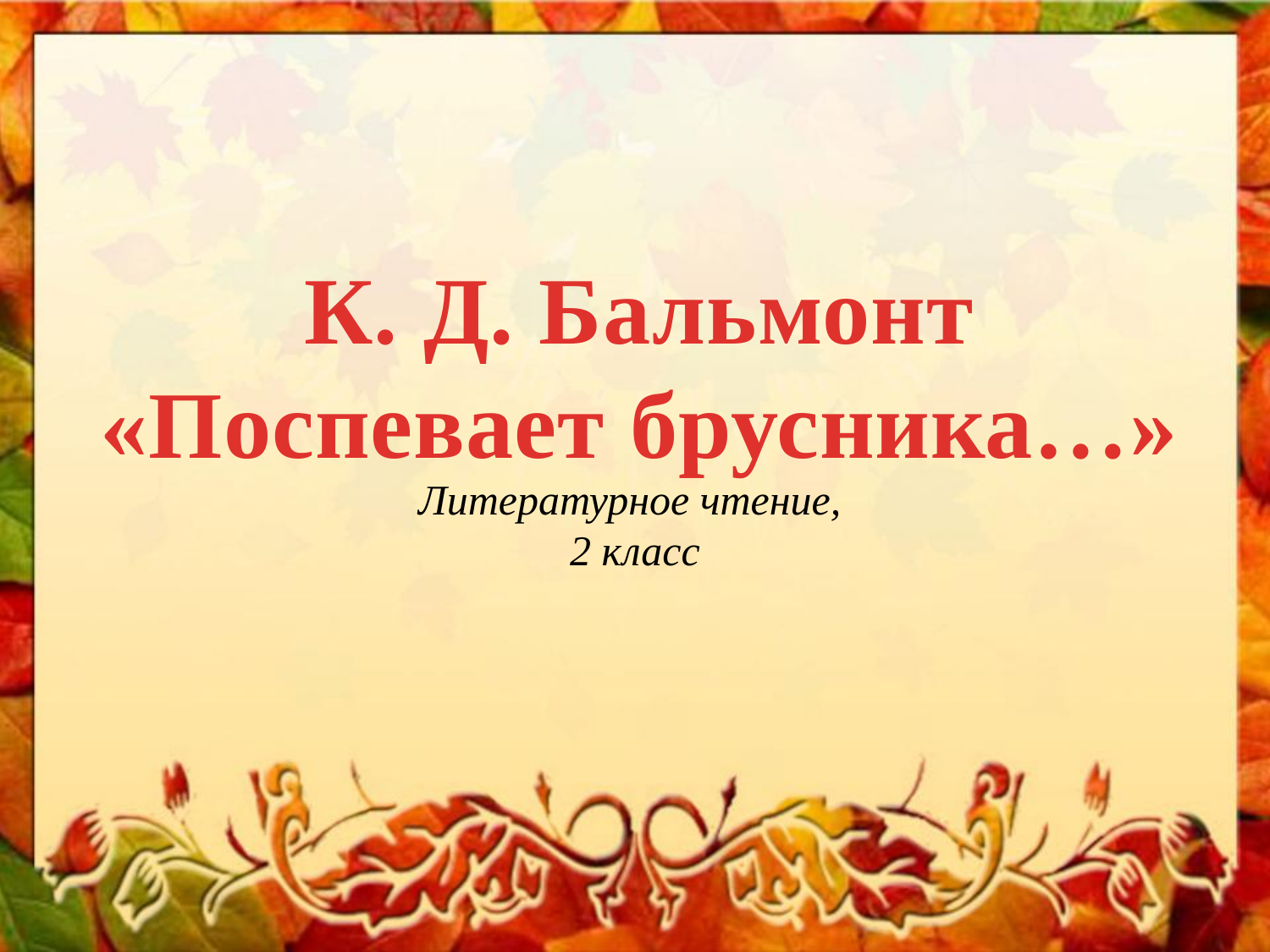

# К. Д. Бальмонт «Поспевает брусника…»
Литературное чтение,
 2 класс